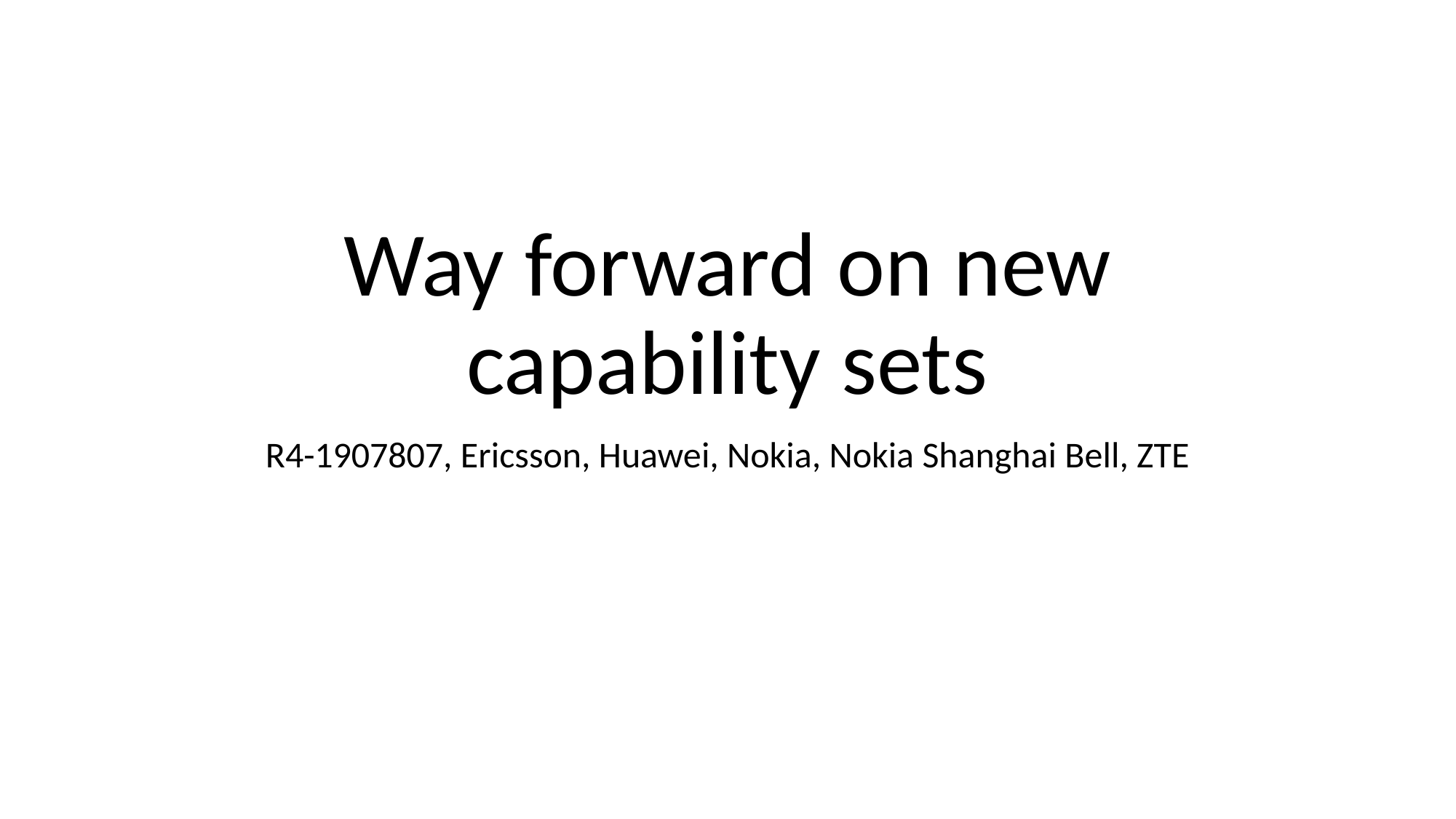

# Way forward on new capability sets
R4-1907807, Ericsson, Huawei, Nokia, Nokia Shanghai Bell, ZTE